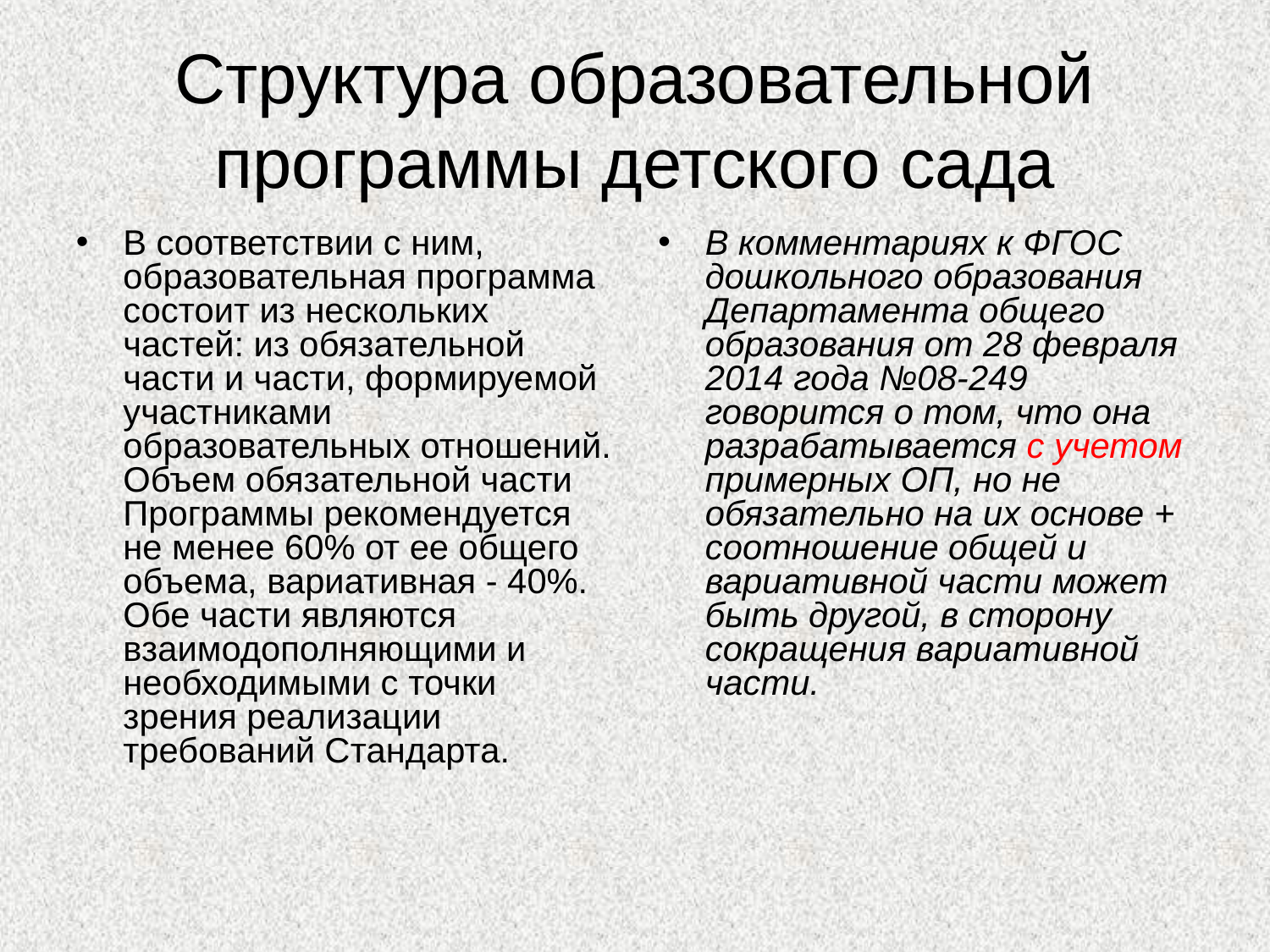

Структура образовательной программы детского сада
В соответствии с ним, образовательная программа состоит из нескольких частей: из обязательной части и части, формируемой участниками образовательных отношений. Объем обязательной части Программы рекомендуется не менее 60% от ее общего объема, вариативная - 40%. Обе части являются взаимодополняющими и необходимыми с точки зрения реализации требований Стандарта.
В комментариях к ФГОС дошкольного образования Департамента общего образования от 28 февраля 2014 года №08-249 говорится о том, что она разрабатывается с учетом примерных ОП, но не обязательно на их основе + соотношение общей и вариативной части может быть другой, в сторону сокращения вариативной части.